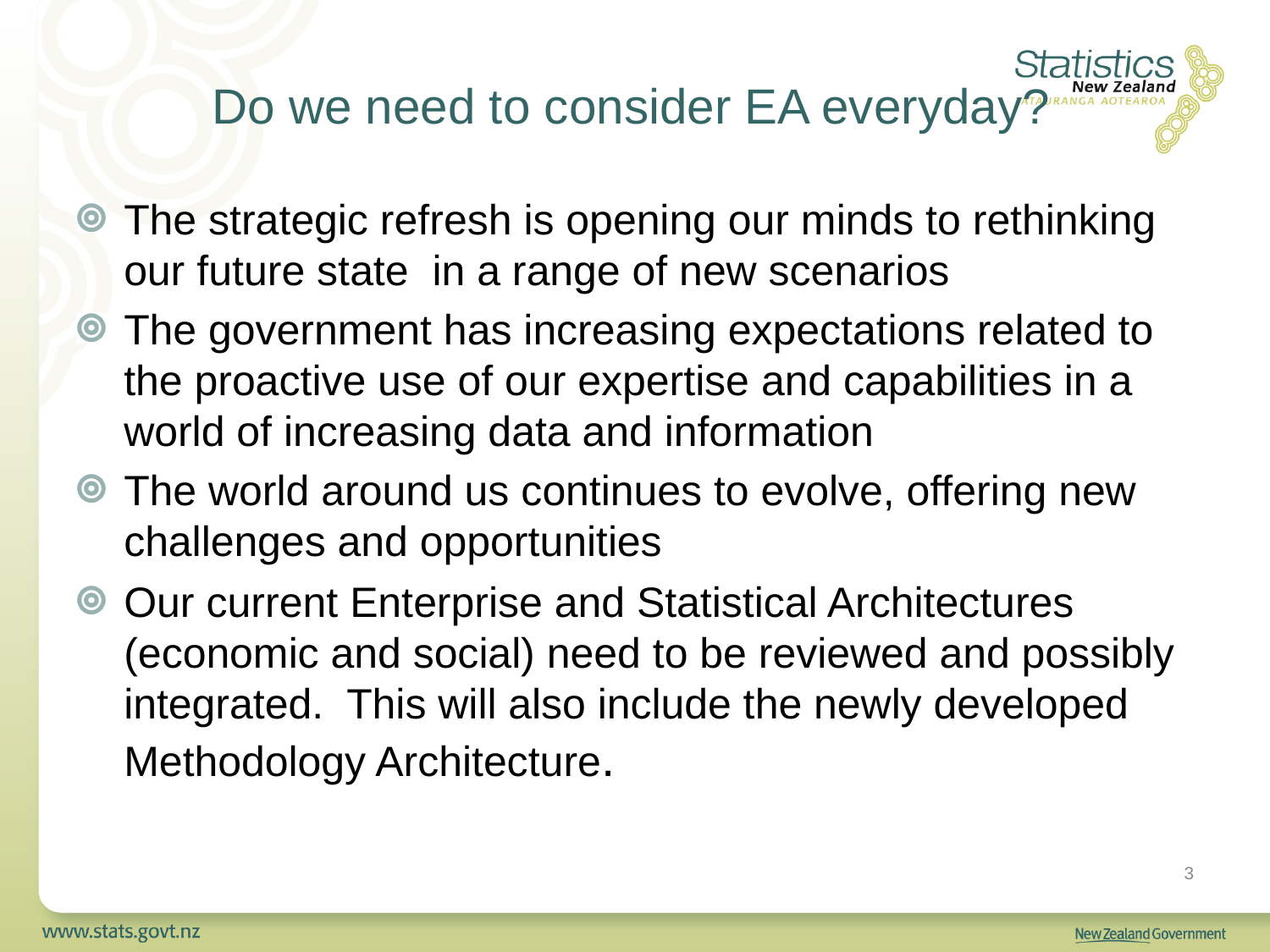

# Do we need to consider EA everyday?
The strategic refresh is opening our minds to rethinking our future state  in a range of new scenarios
The government has increasing expectations related to the proactive use of our expertise and capabilities in a world of increasing data and information
The world around us continues to evolve, offering new challenges and opportunities
Our current Enterprise and Statistical Architectures (economic and social) need to be reviewed and possibly integrated.  This will also include the newly developed Methodology Architecture.

3